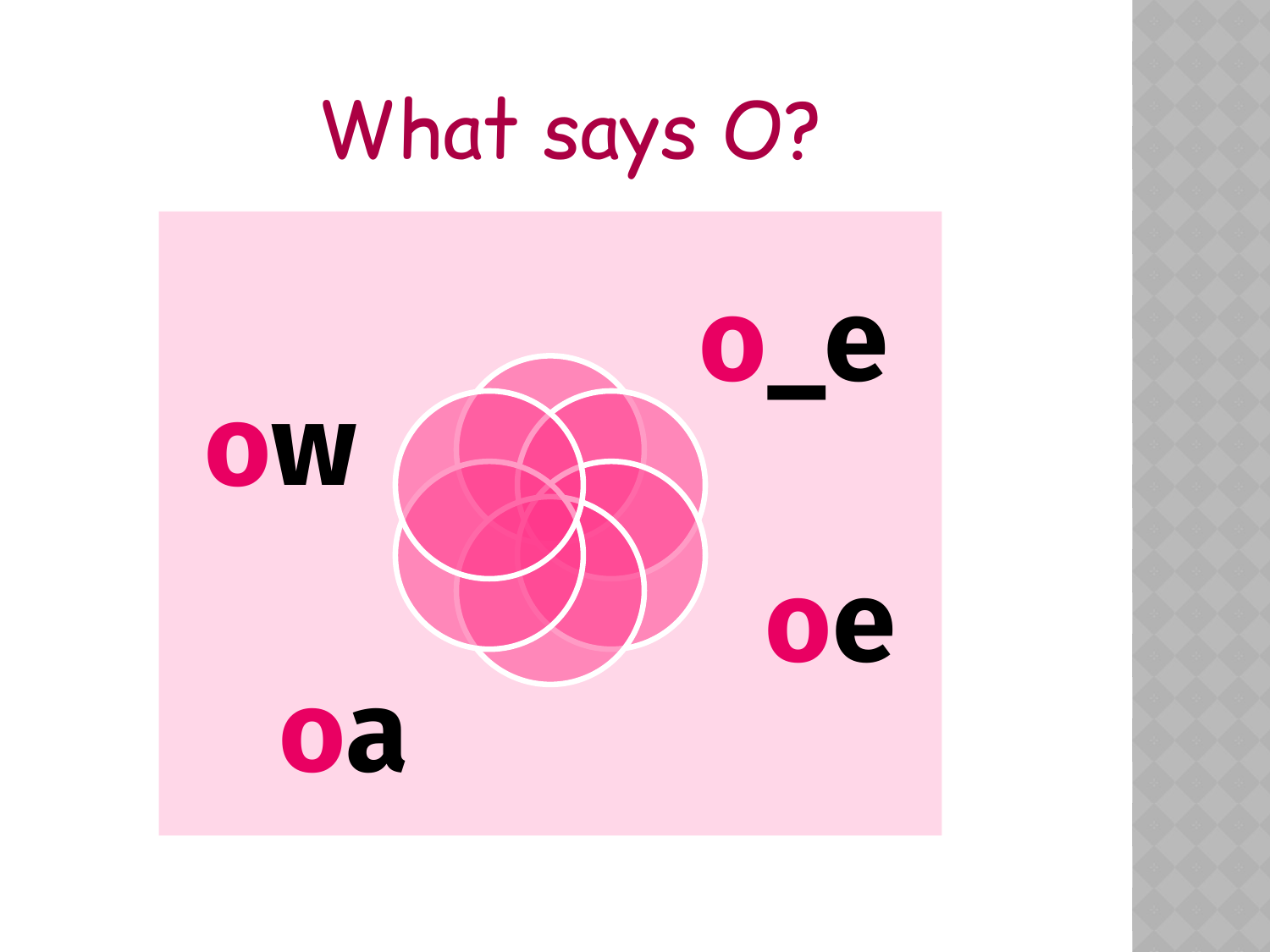

What says O?
o_e

oe

oa
ow